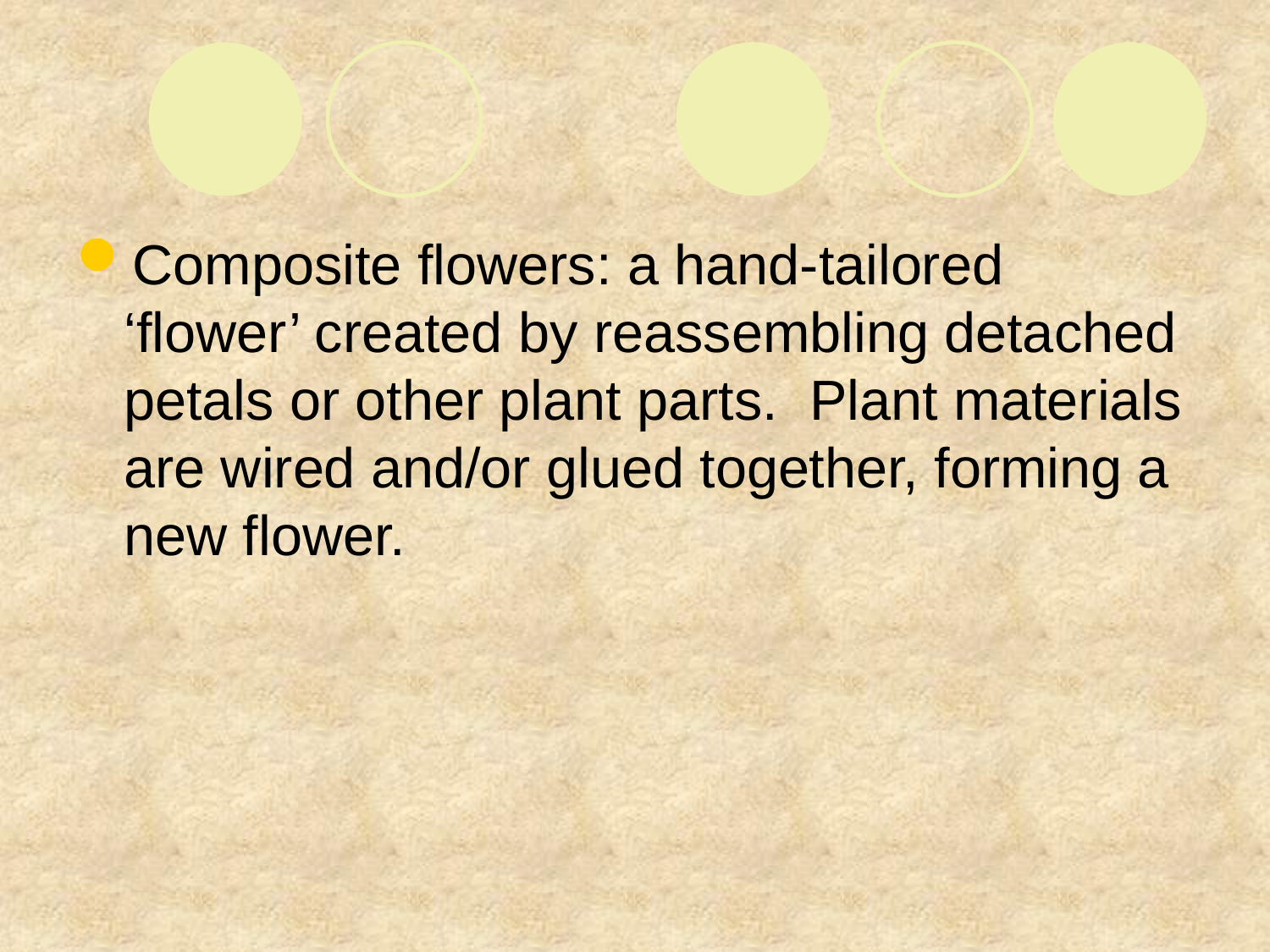

#
Composite flowers: a hand-tailored ‘flower’ created by reassembling detached petals or other plant parts.  Plant materials are wired and/or glued together, forming a new flower.